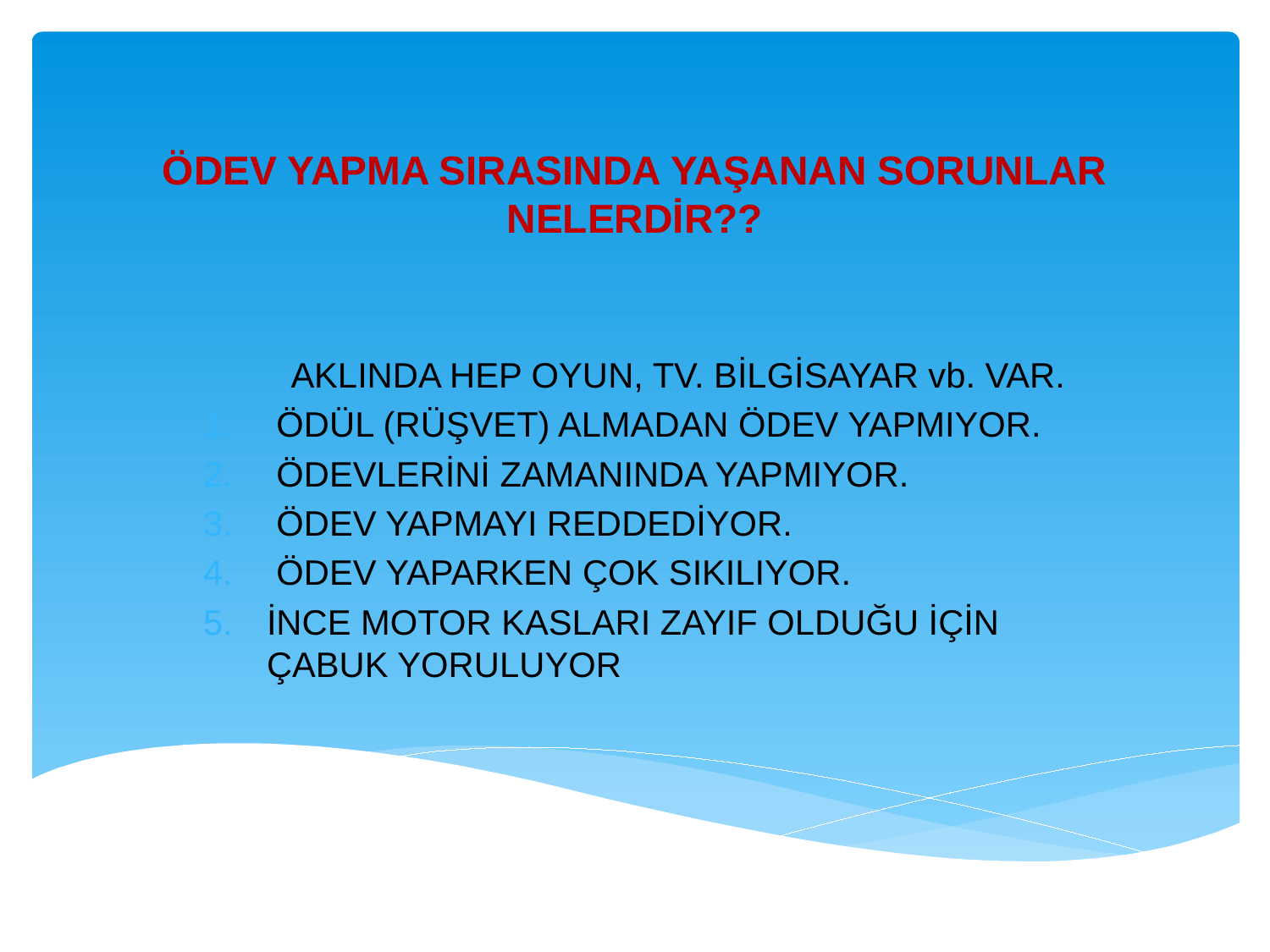

# ÖDEV YAPMA SIRASINDA YAŞANAN SORUNLAR NELERDİR??
         AKLINDA HEP OYUN, TV. BİLGİSAYAR vb. VAR.
 ÖDÜL (RÜŞVET) ALMADAN ÖDEV YAPMIYOR.
 ÖDEVLERİNİ ZAMANINDA YAPMIYOR.
 ÖDEV YAPMAYI REDDEDİYOR.
 ÖDEV YAPARKEN ÇOK SIKILIYOR.
İNCE MOTOR KASLARI ZAYIF OLDUĞU İÇİN ÇABUK YORULUYOR